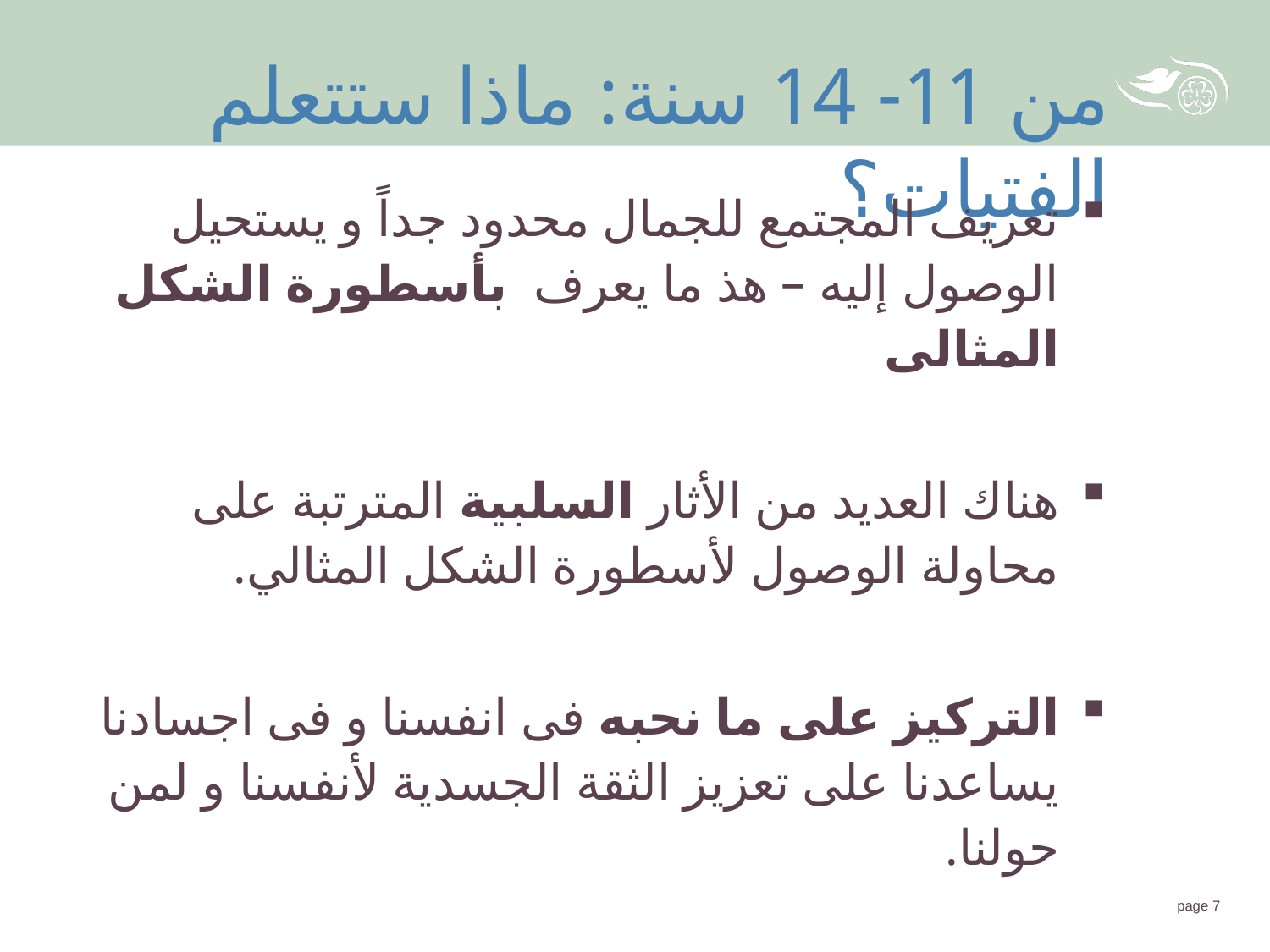

من 11- 14 سنة: ماذا ستتعلم الفتيات؟
تعريف المجتمع للجمال محدود جداً و يستحيل الوصول إليه – هذ ما يعرف  بأسطورة الشكل المثالى

هناك العديد من الأثار السلبية المترتبة على محاولة الوصول لأسطورة الشكل المثالي.

التركيز على ما نحبه فى انفسنا و فى اجسادنا يساعدنا على تعزيز الثقة الجسدية لأنفسنا و لمن حولنا.